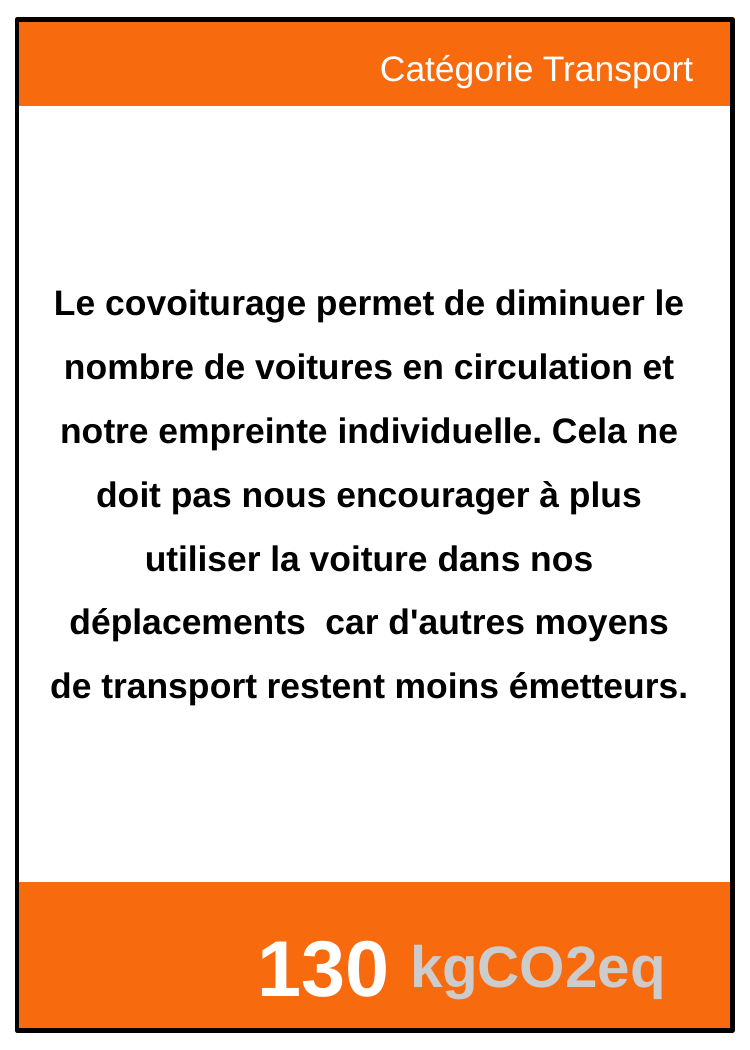

Catégorie Transport

Le covoiturage permet de diminuer le nombre de voitures en circulation et notre empreinte individuelle. Cela ne doit pas nous encourager à plus utiliser la voiture dans nos déplacements  car d'autres moyens de transport restent moins émetteurs.

130
kgCO2eq